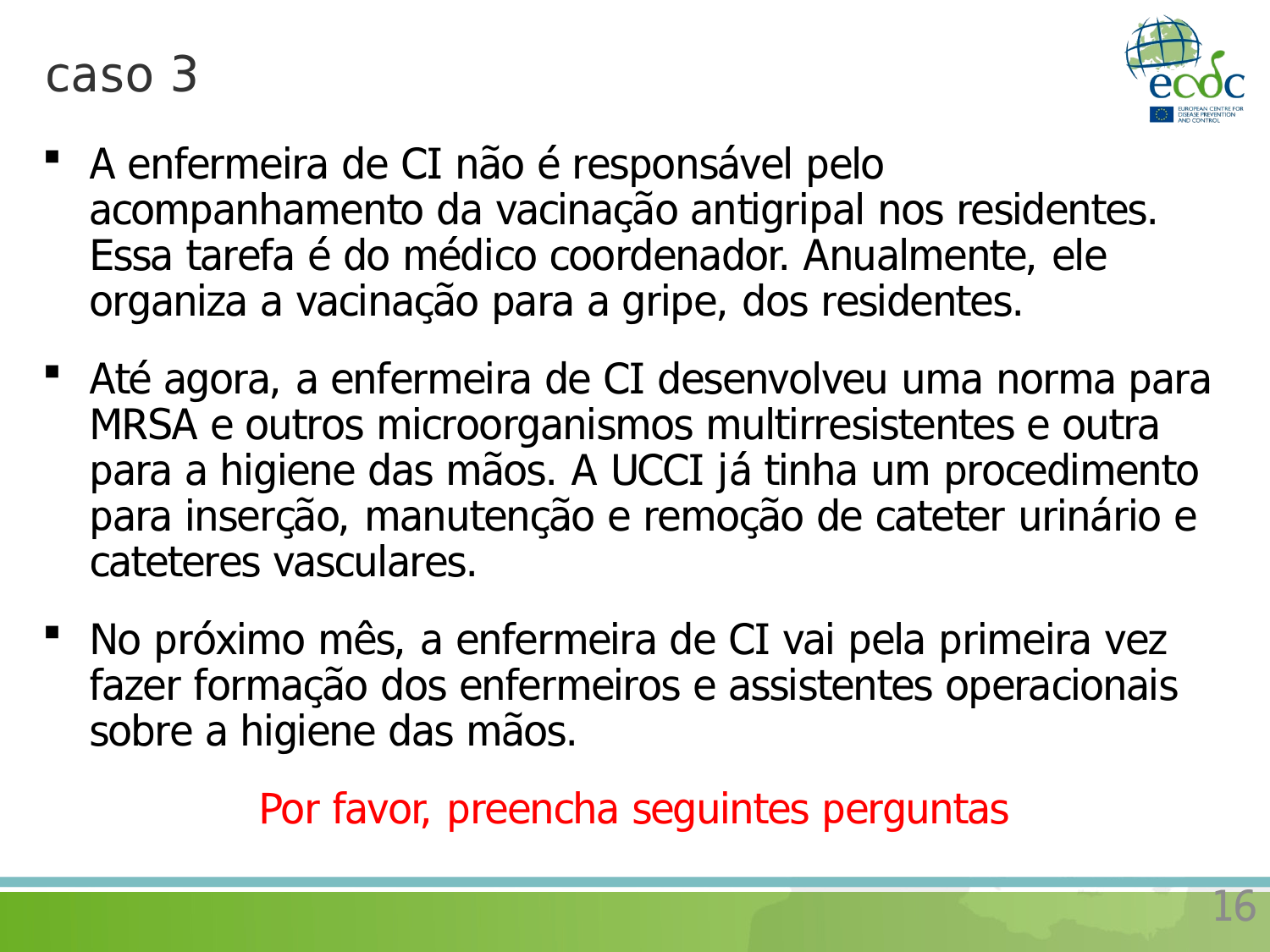

# caso 3
A enfermeira de CI não é responsável pelo acompanhamento da vacinação antigripal nos residentes. Essa tarefa é do médico coordenador. Anualmente, ele organiza a vacinação para a gripe, dos residentes.
Até agora, a enfermeira de CI desenvolveu uma norma para MRSA e outros microorganismos multirresistentes e outra para a higiene das mãos. A UCCI já tinha um procedimento para inserção, manutenção e remoção de cateter urinário e cateteres vasculares.
No próximo mês, a enfermeira de CI vai pela primeira vez fazer formação dos enfermeiros e assistentes operacionais sobre a higiene das mãos.
Por favor, preencha seguintes perguntas

16